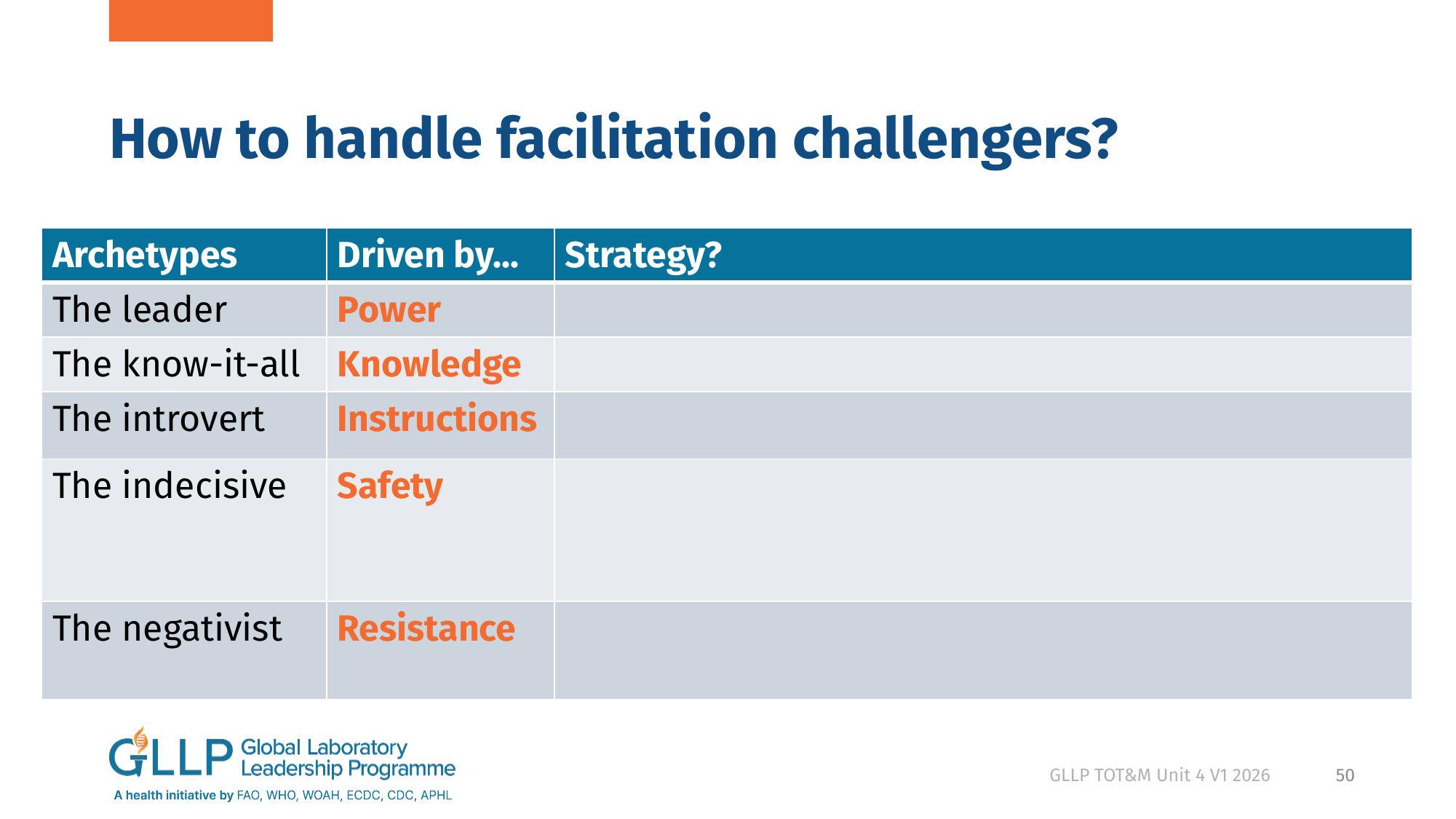

# How to handle facilitation challengers?
| Archetypes | Driven by... | Strategy? |
| --- | --- | --- |
| The leader | Power |  |
| The know-it-all | Knowledge |  |
| The introvert | Instructions |  |
| The indecisive | Safety |  |
| The negativist | Resistance |  |
GLLP TOT&M Unit 4 V1 2026
50
50